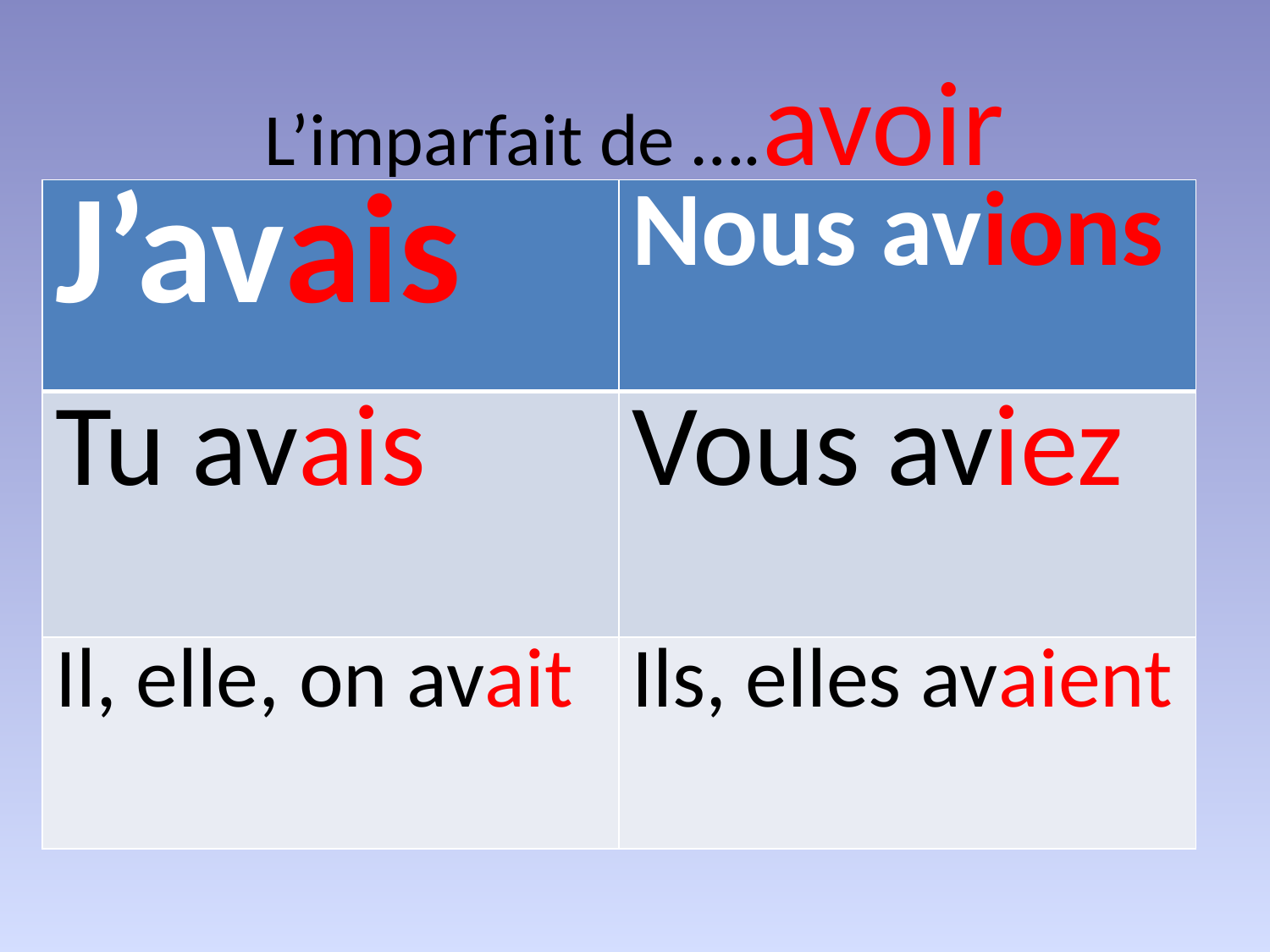

# L’imparfait de ….avoir
| J’avais | Nous avions |
| --- | --- |
| Tu avais | Vous aviez |
| Il, elle, on avait | Ils, elles avaient |